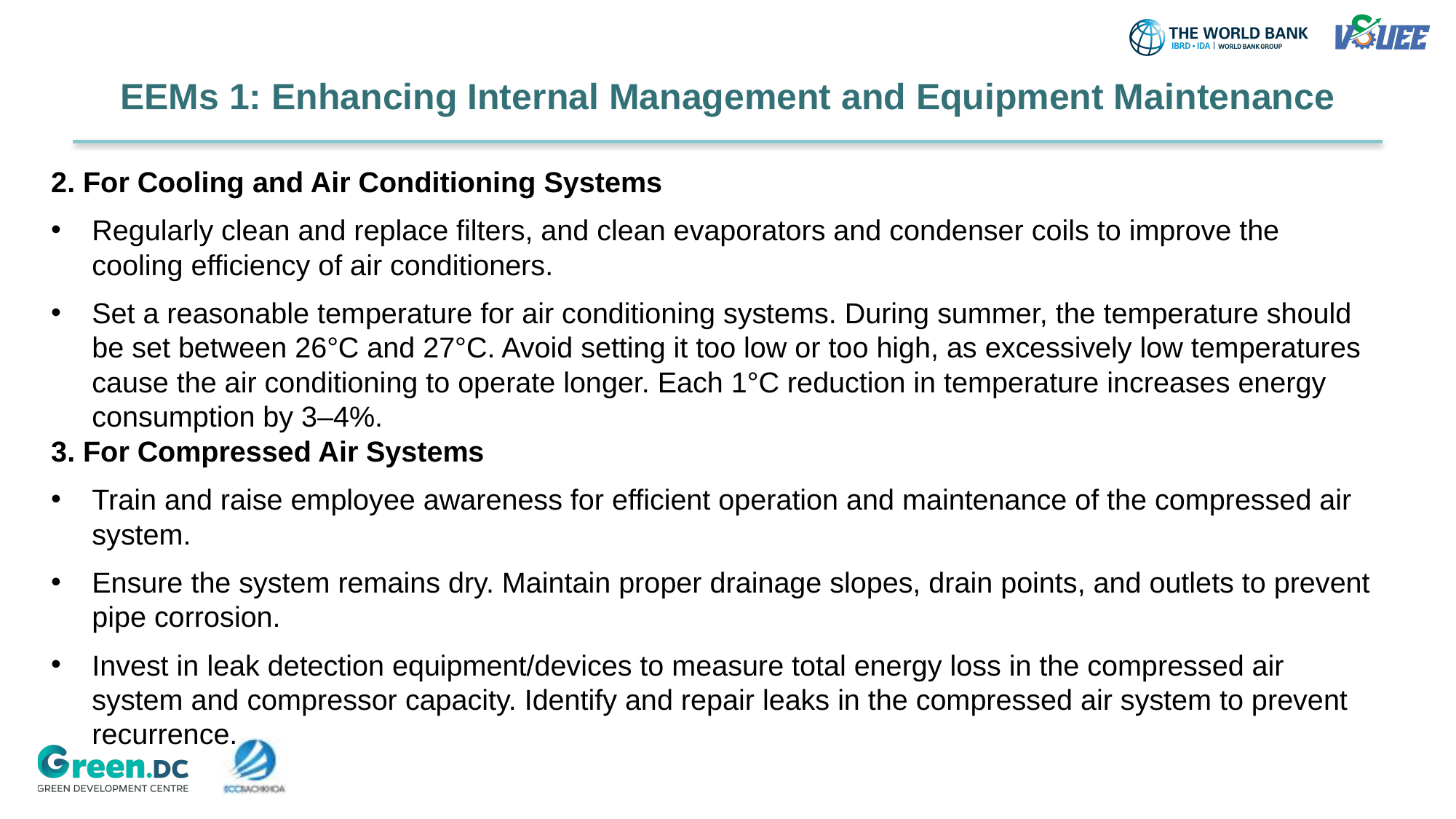

# EEMs 1: Enhancing Internal Management and Equipment Maintenance
2. For Cooling and Air Conditioning Systems
Regularly clean and replace filters, and clean evaporators and condenser coils to improve the cooling efficiency of air conditioners.
Set a reasonable temperature for air conditioning systems. During summer, the temperature should be set between 26°C and 27°C. Avoid setting it too low or too high, as excessively low temperatures cause the air conditioning to operate longer. Each 1°C reduction in temperature increases energy consumption by 3–4%.
3. For Compressed Air Systems
Train and raise employee awareness for efficient operation and maintenance of the compressed air system.
Ensure the system remains dry. Maintain proper drainage slopes, drain points, and outlets to prevent pipe corrosion.
Invest in leak detection equipment/devices to measure total energy loss in the compressed air system and compressor capacity. Identify and repair leaks in the compressed air system to prevent recurrence.